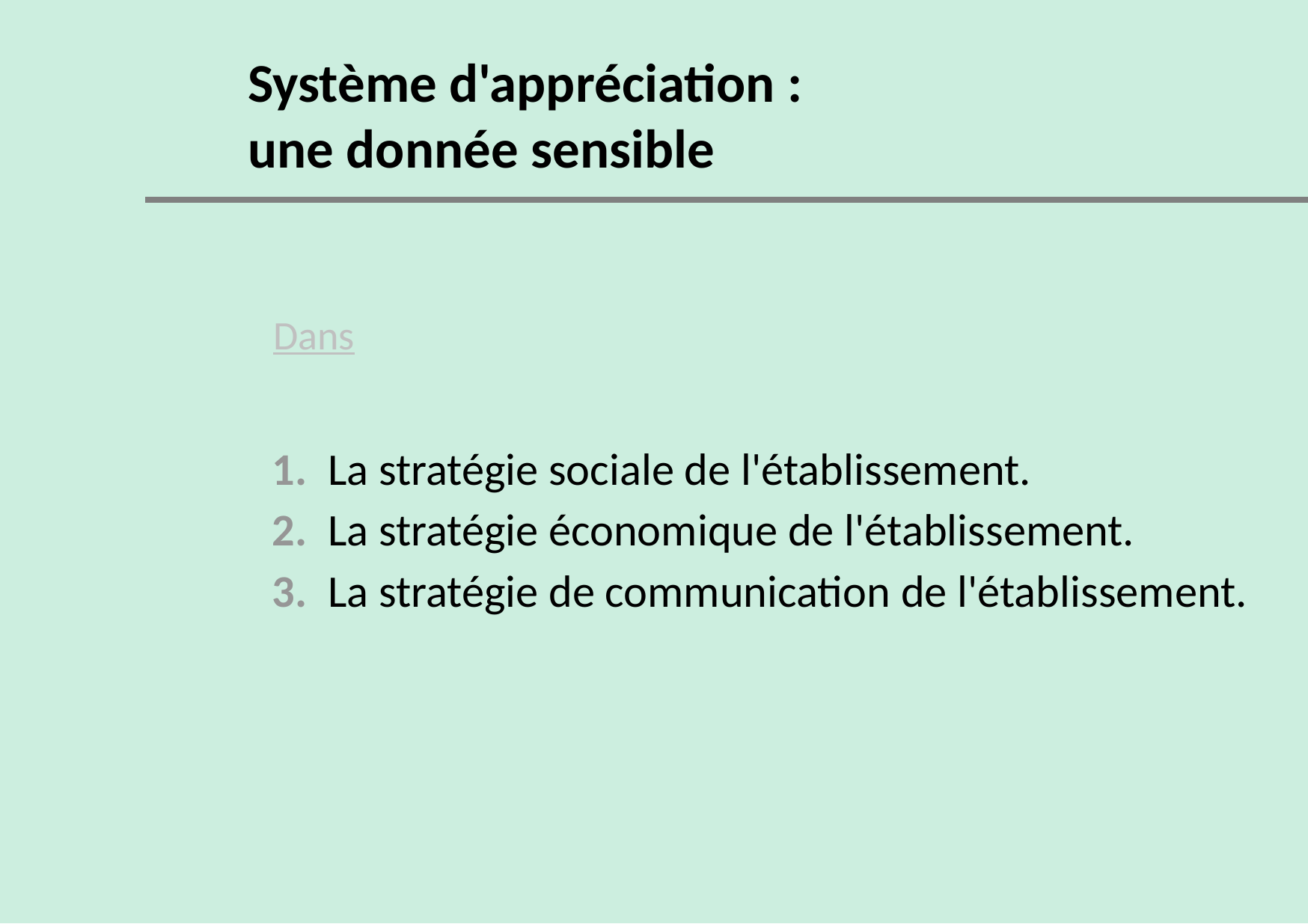

Système d'appréciation :
une donnée sensible

Dans
1.  La stratégie sociale de l'établissement.
2.  La stratégie économique de l'établissement.
3.  La stratégie de communication de l'établissement.